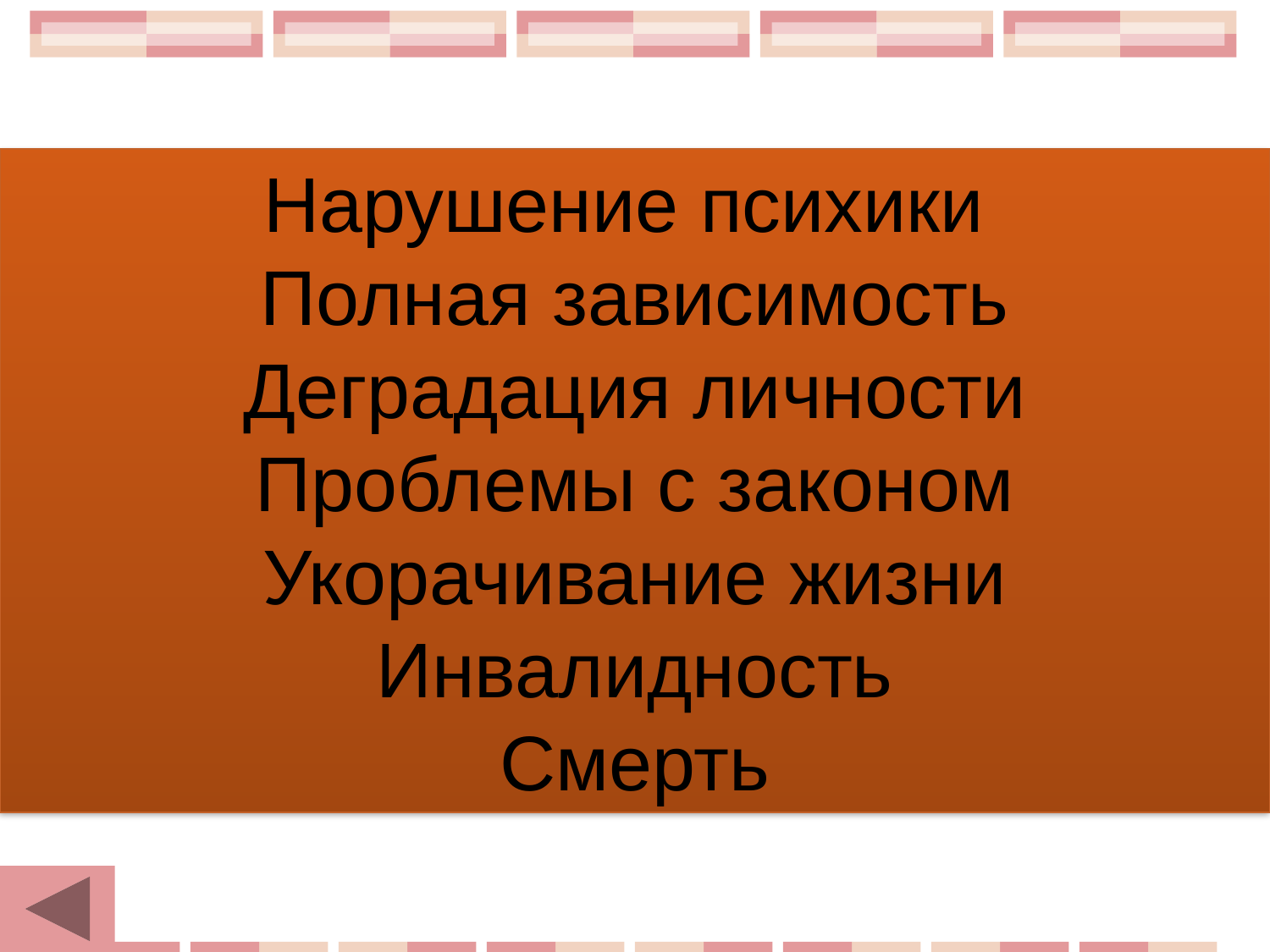

Нарушение психики
Полная зависимость
Деградация личности
Проблемы с законом
Укорачивание жизни
Инвалидность
Смерть